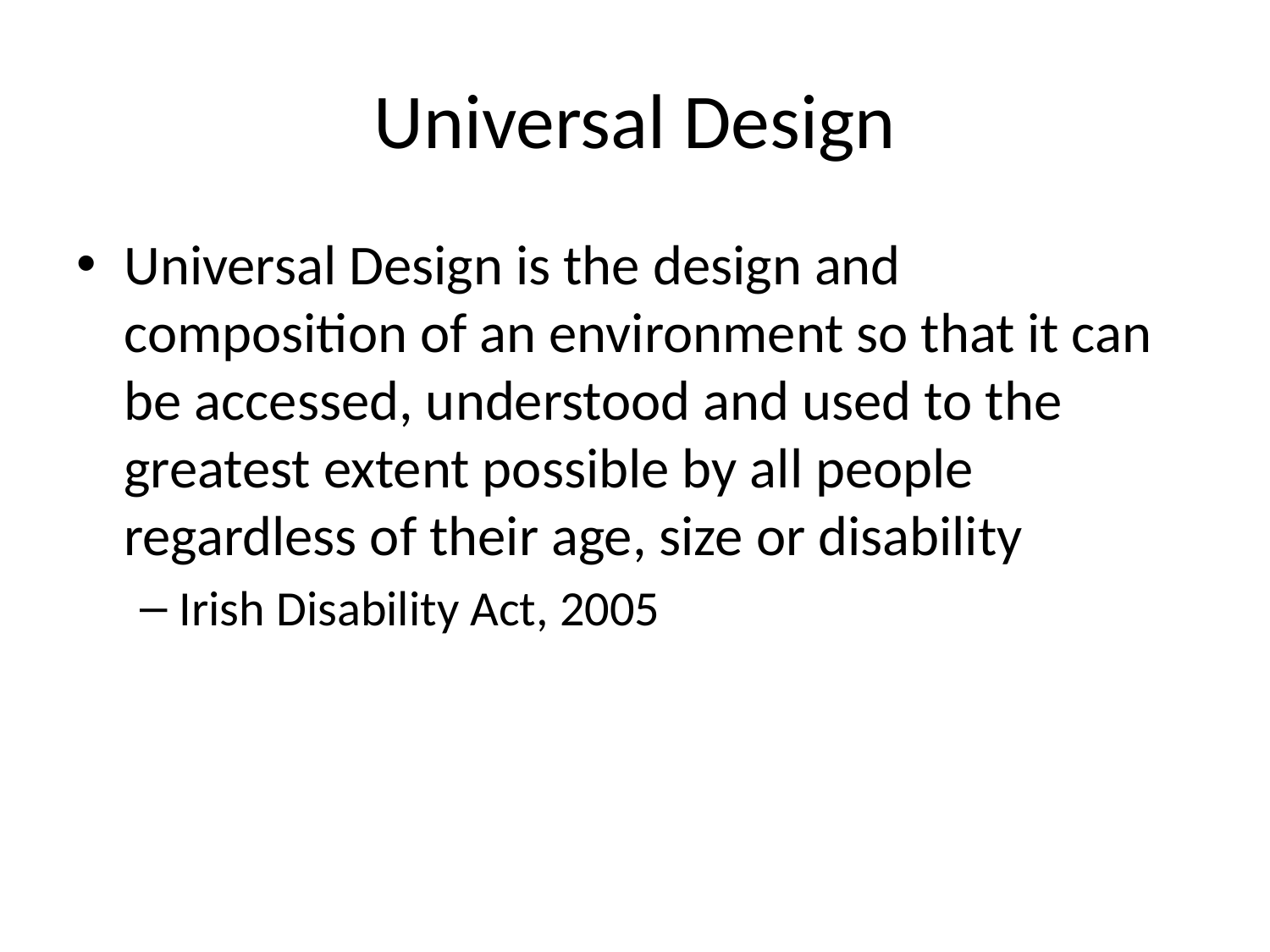

# Universal Design
Universal Design is the design and composition of an environment so that it can be accessed, understood and used to the greatest extent possible by all people regardless of their age, size or disability
Irish Disability Act, 2005